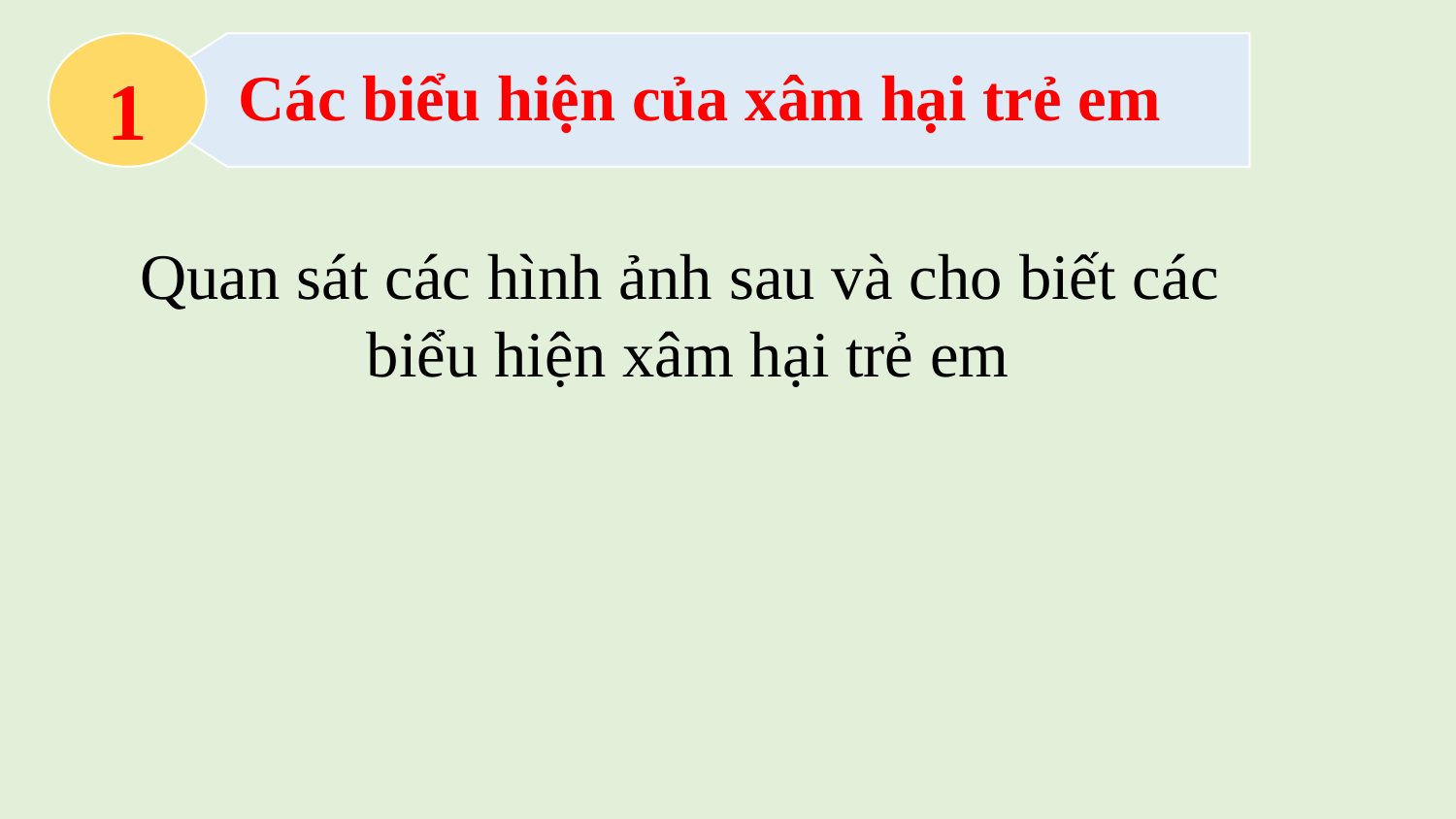

1
Các biểu hiện của xâm hại trẻ em
Quan sát các hình ảnh sau và cho biết các
biểu hiện xâm hại trẻ em